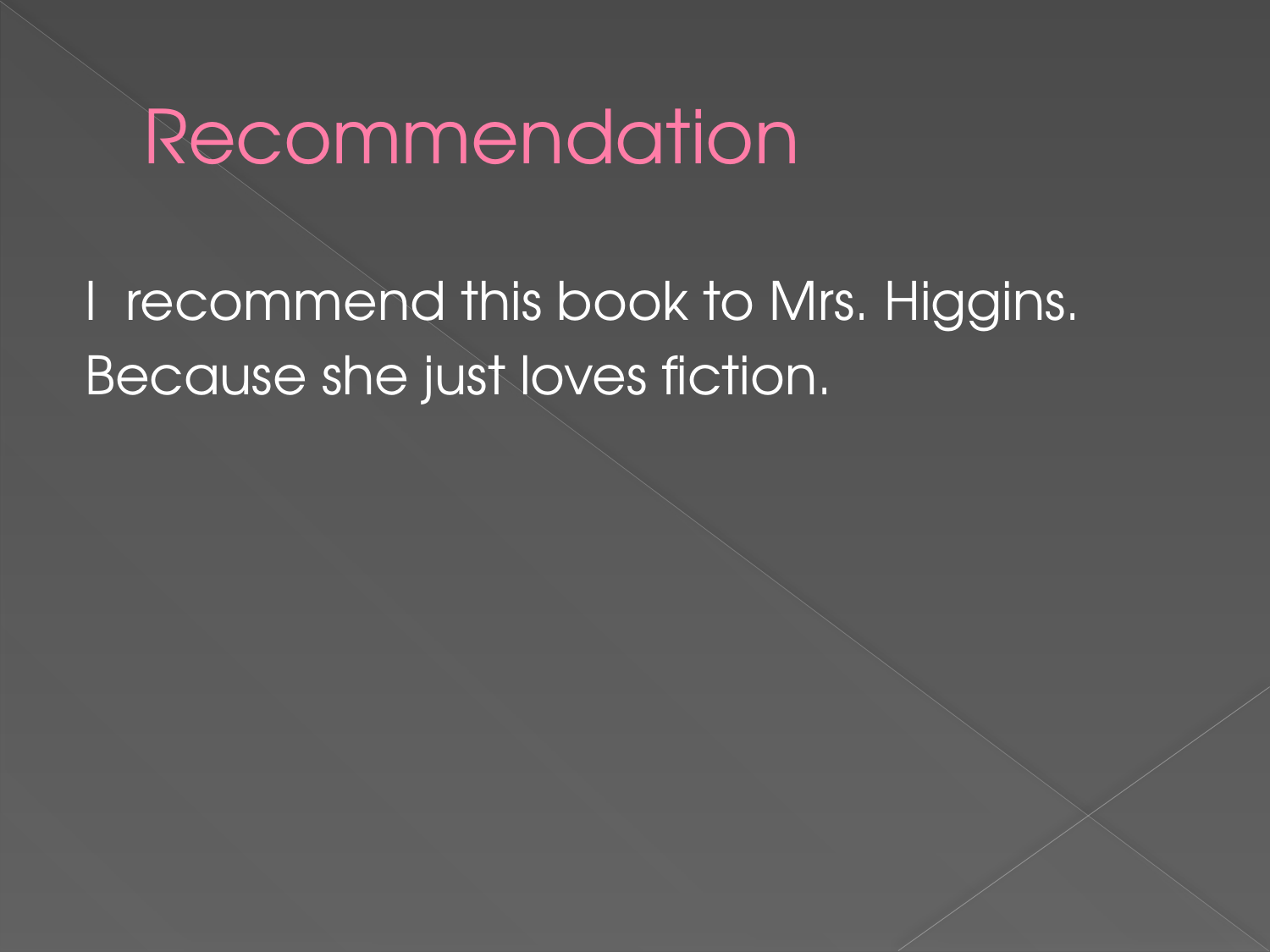

# Recommendation
I  recommend this book to Mrs. Higgins.
Because she just loves fiction.